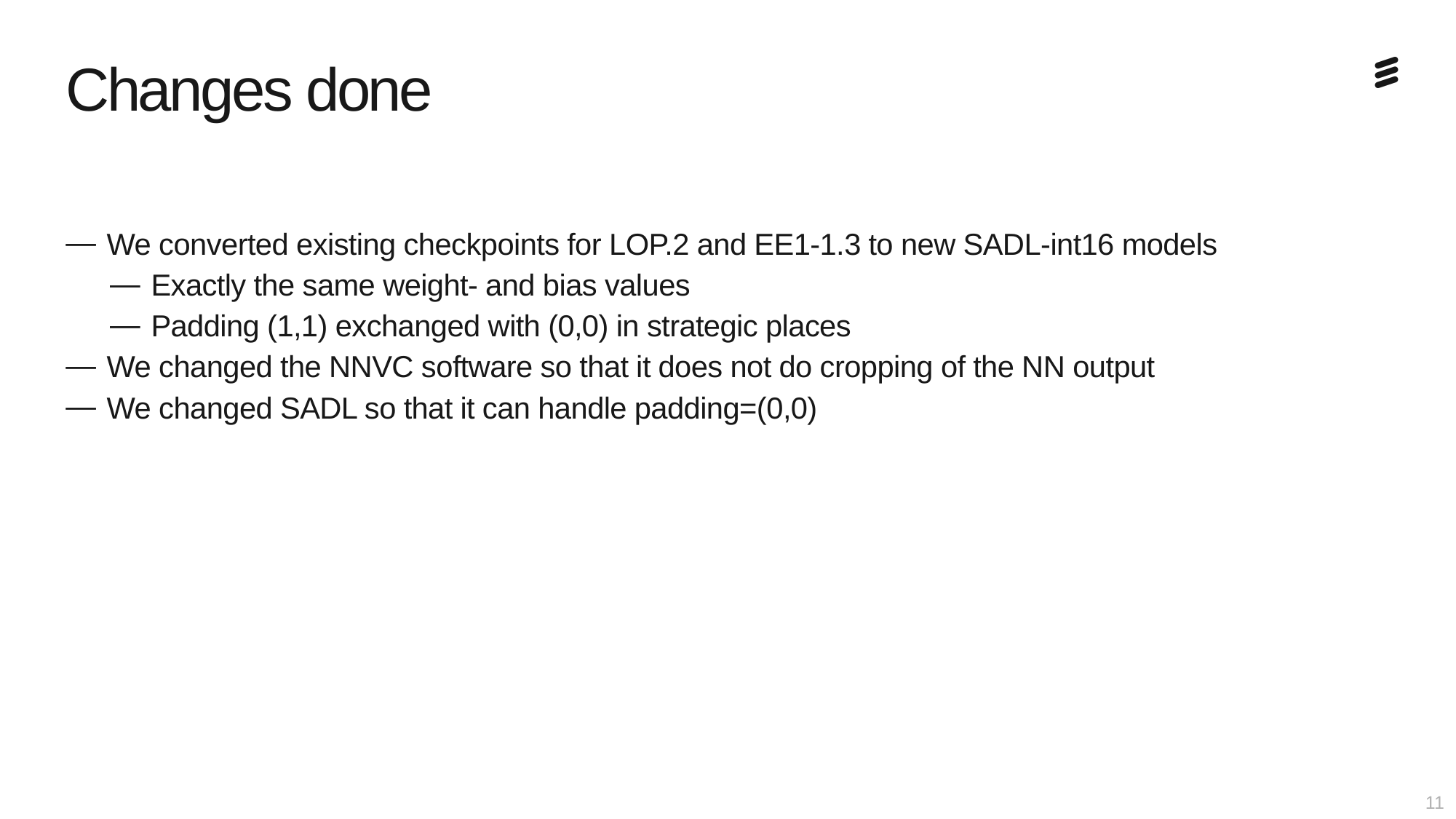

# Changes done
We converted existing checkpoints for LOP.2 and EE1-1.3 to new SADL-int16 models
Exactly the same weight- and bias values
Padding (1,1) exchanged with (0,0) in strategic places
We changed the NNVC software so that it does not do cropping of the NN output
We changed SADL so that it can handle padding=(0,0)

11